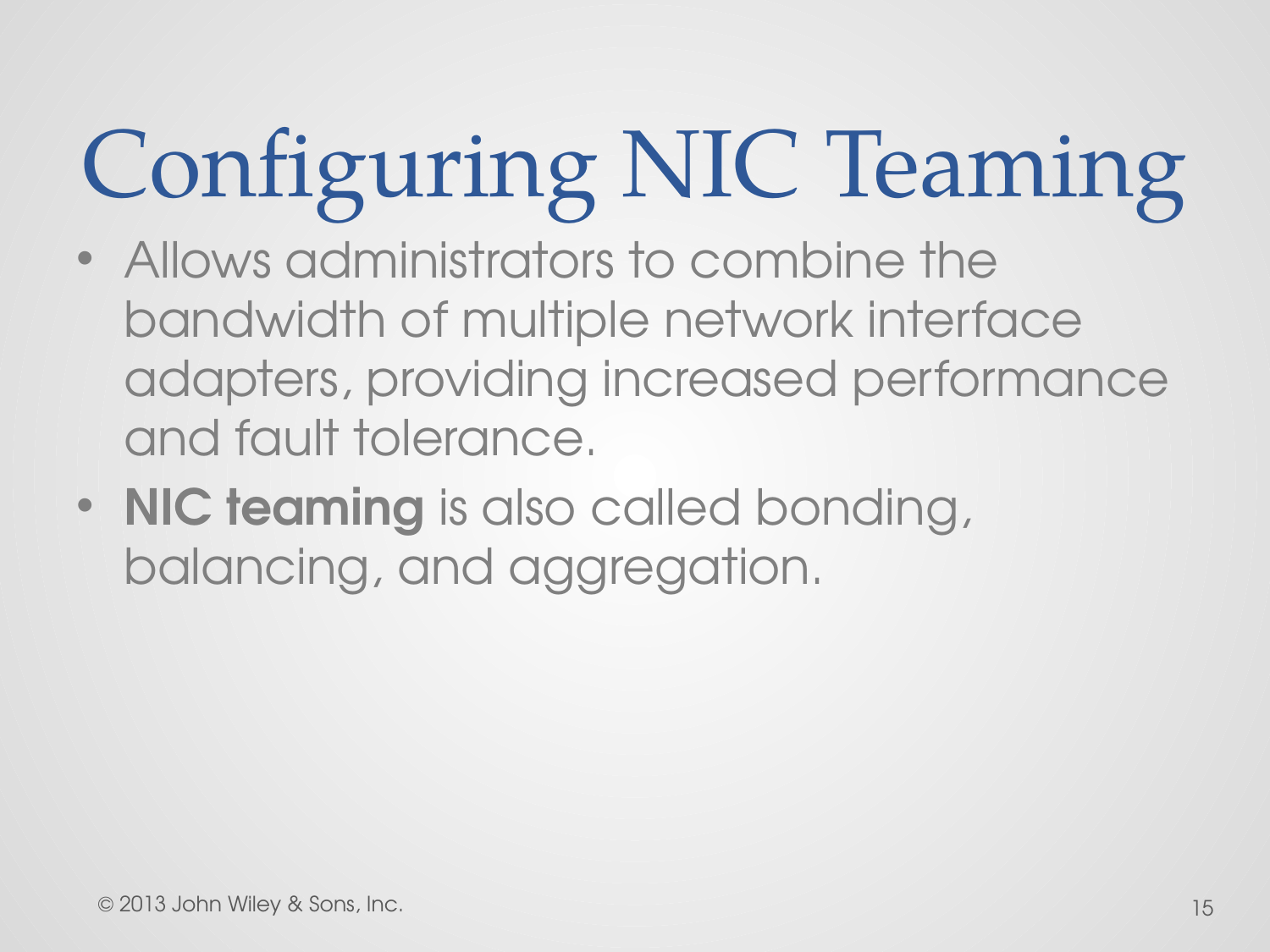

# Configuring NIC Teaming
Allows administrators to combine the bandwidth of multiple network interface adapters, providing increased performance and fault tolerance.
NIC teaming is also called bonding, balancing, and aggregation.
© 2013 John Wiley & Sons, Inc.
15